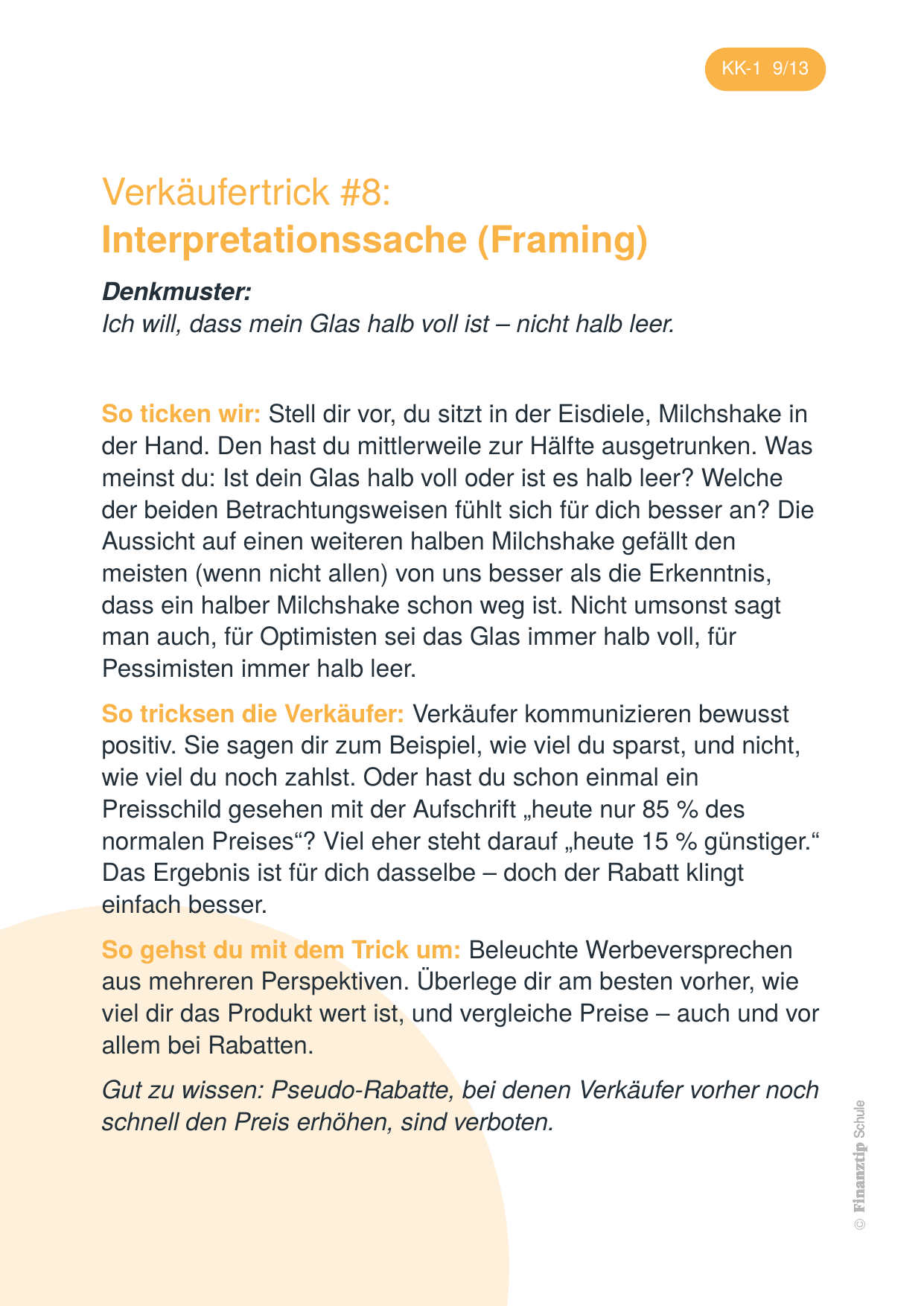

Verkäufertrick #8:
Interpretationssache (Framing)
Denkmuster:
Ich will, dass mein Glas halb voll ist – nicht halb leer.

So ticken wir: Stell dir vor, du sitzt in der Eisdiele, Milchshake in der Hand. Den hast du mittlerweile zur Hälfte ausgetrunken. Was meinst du: Ist dein Glas halb voll oder ist es halb leer? Welche der beiden Betrachtungsweisen fühlt sich für dich besser an? Die Aussicht auf einen weiteren halben Milchshake gefällt den meisten (wenn nicht allen) von uns besser als die Erkenntnis, dass ein halber Milchshake schon weg ist. Nicht umsonst sagt man auch, für Optimisten sei das Glas immer halb voll, für Pessimisten immer halb leer.
So tricksen die Verkäufer: Verkäufer kommunizieren bewusst positiv. Sie sagen dir zum Beispiel, wie viel du sparst, und nicht, wie viel du noch zahlst. Oder hast du schon einmal ein Preisschild gesehen mit der Aufschrift „heute nur 85 % des normalen Preises“? Viel eher steht darauf „heute 15 % günstiger.“ Das Ergebnis ist für dich dasselbe – doch der Rabatt klingt einfach besser.
So gehst du mit dem Trick um: Beleuchte Werbeversprechen aus mehreren Perspektiven. Überlege dir am besten vorher, wie viel dir das Produkt wert ist, und vergleiche Preise – auch und vor allem bei Rabatten.
Gut zu wissen: Pseudo-Rabatte, bei denen Verkäufer vorher noch schnell den Preis erhöhen, sind verboten.